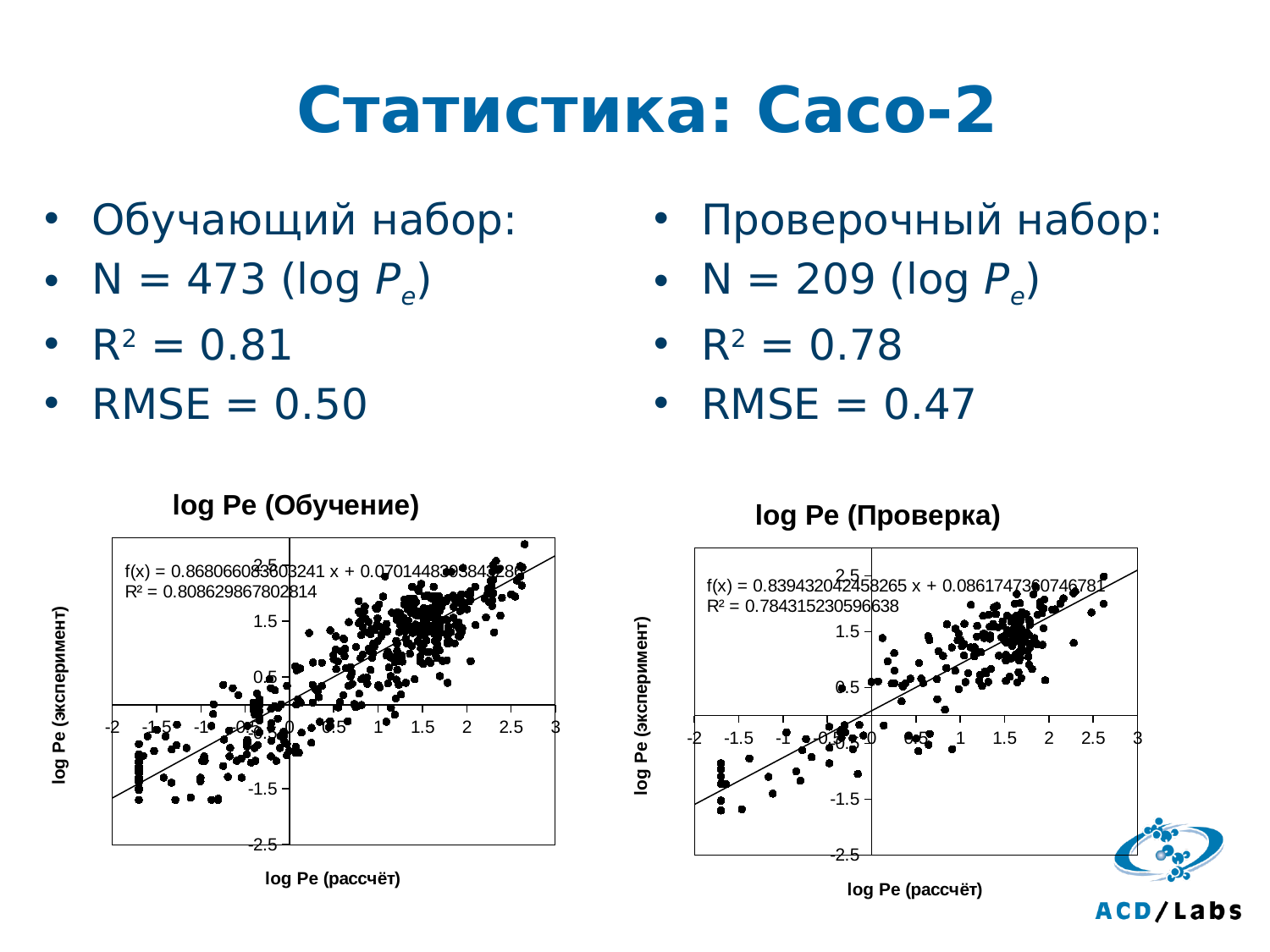

# Статистика: Caco-2
Обучающий набор:
N = 473 (log Pe)
R2 = 0.81
RMSE = 0.50
Проверочный набор:
N = 209 (log Pe)
R2 = 0.78
RMSE = 0.47

### Chart: log Pe (Обучение)

| Category |  |
|---|---|

### Chart: log Pe (Проверка)

| Category |  |
|---|---|